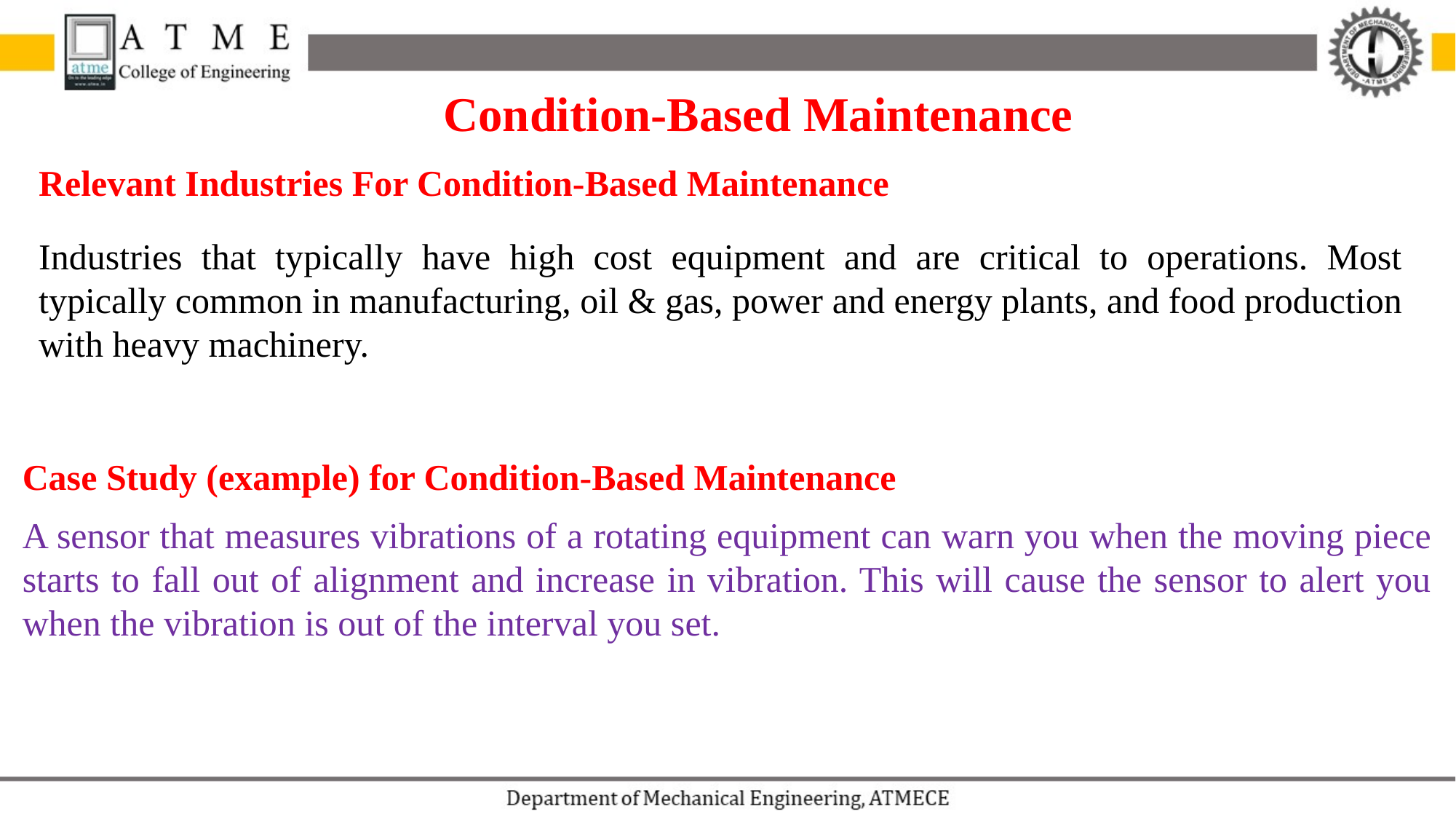

Condition-Based Maintenance
Relevant Industries For Condition-Based Maintenance
Industries that typically have high cost equipment and are critical to operations. Most typically common in manufacturing, oil & gas, power and energy plants, and food production with heavy machinery.
Case Study (example) for Condition-Based Maintenance
A sensor that measures vibrations of a rotating equipment can warn you when the moving piece starts to fall out of alignment and increase in vibration. This will cause the sensor to alert you when the vibration is out of the interval you set.